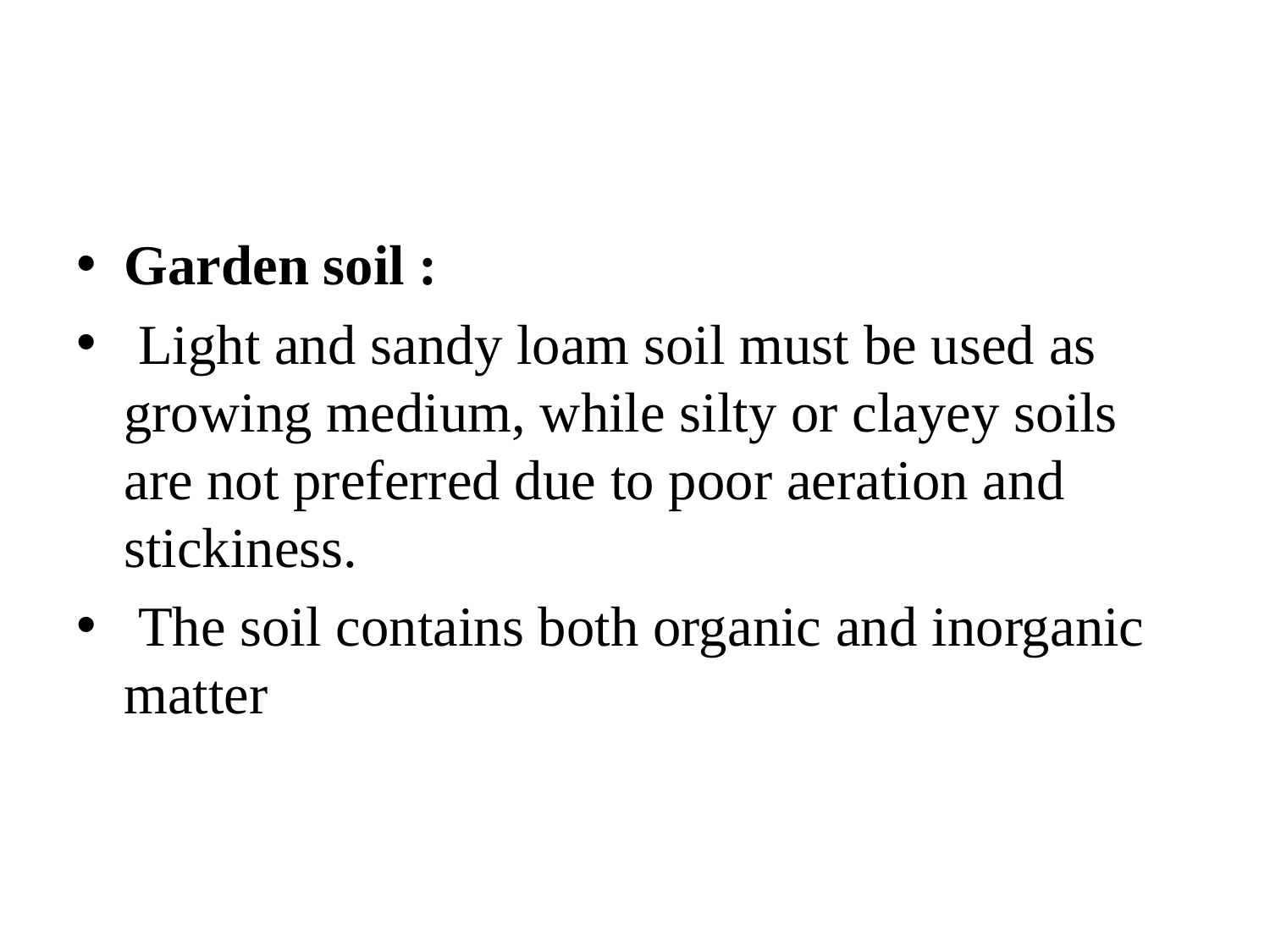

#
Garden soil :
 Light and sandy loam soil must be used as growing medium, while silty or clayey soils are not preferred due to poor aeration and stickiness.
 The soil contains both organic and inorganic matter